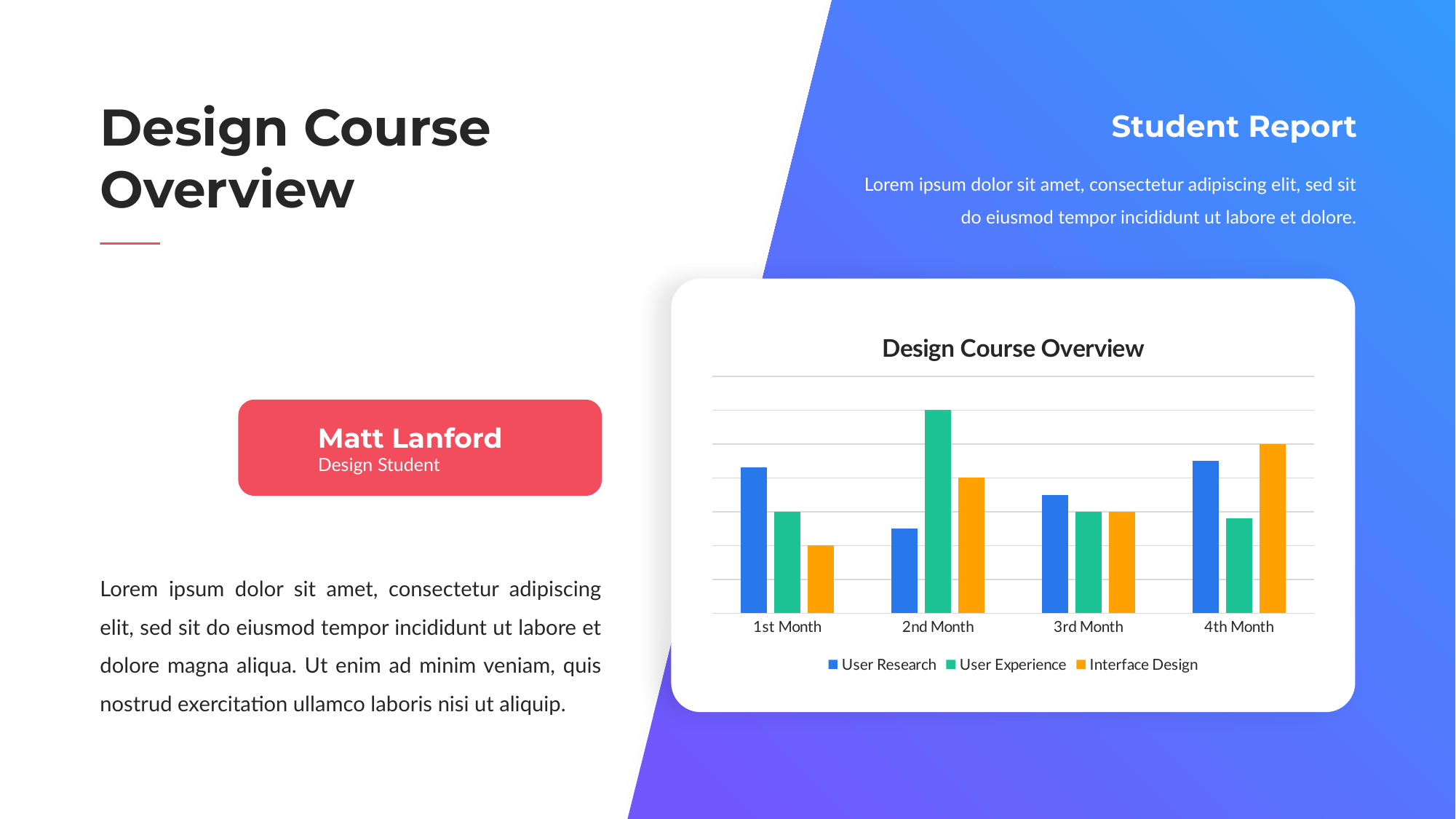

Design Course
Overview
Student Report
Lorem ipsum dolor sit amet, consectetur adipiscing elit, sed sit do eiusmod tempor incididunt ut labore et dolore.

### Chart: Design Course Overview

| Category | User Research | User Experience | Interface Design |
|---|---|---|---|
| 1st Month | 4.3 | 3.0 | 2.0 |
| 2nd Month | 2.5 | 6.0 | 4.0 |
| 3rd Month | 3.5 | 3.0 | 3.0 |
| 4th Month | 4.5 | 2.8 | 5.0 |
Matt Lanford
Design Student
Lorem ipsum dolor sit amet, consectetur adipiscing elit, sed sit do eiusmod tempor incididunt ut labore et dolore magna aliqua. Ut enim ad minim veniam, quis nostrud exercitation ullamco laboris nisi ut aliquip.